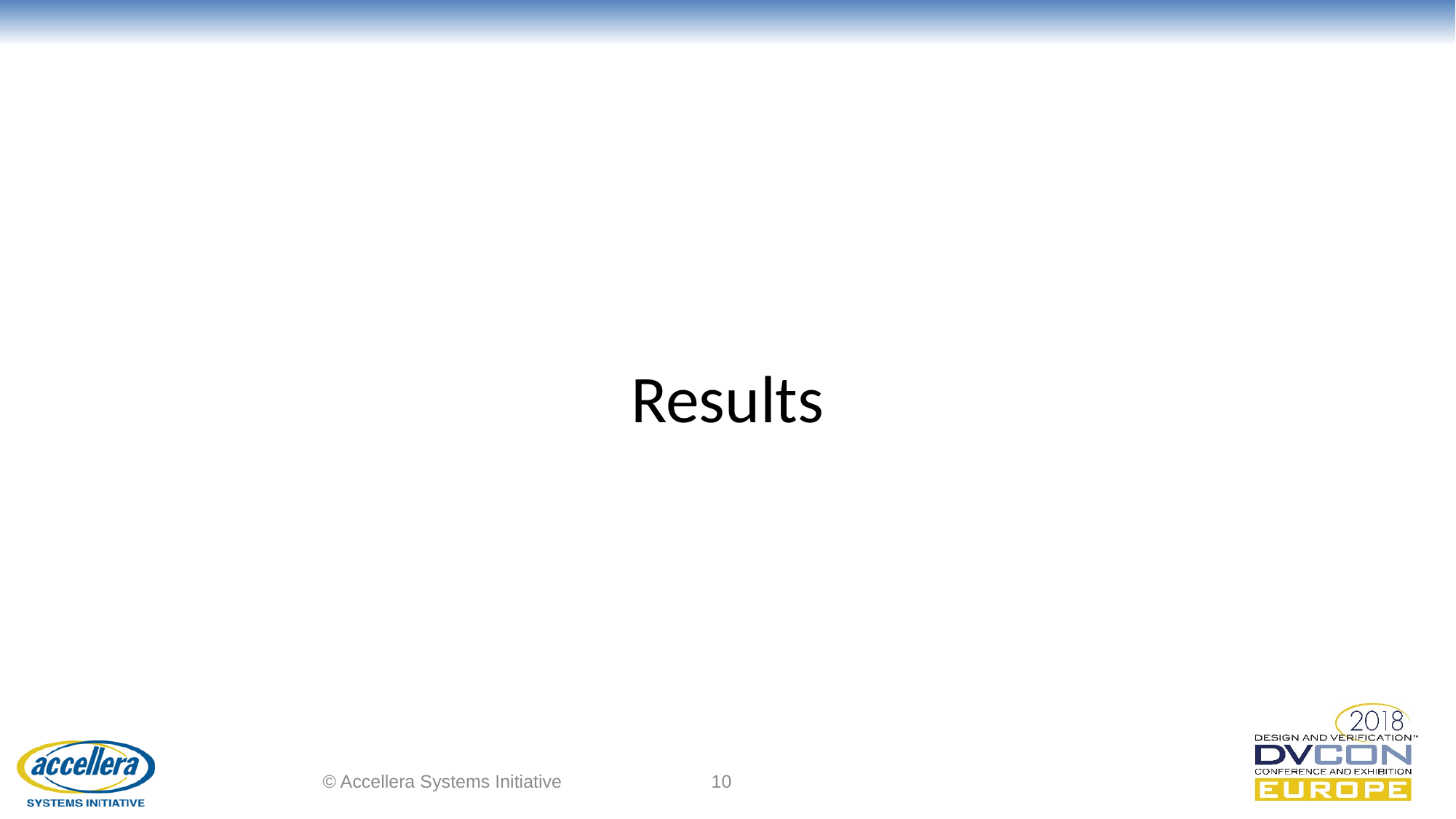

# Results
© Accellera Systems Initiative
10